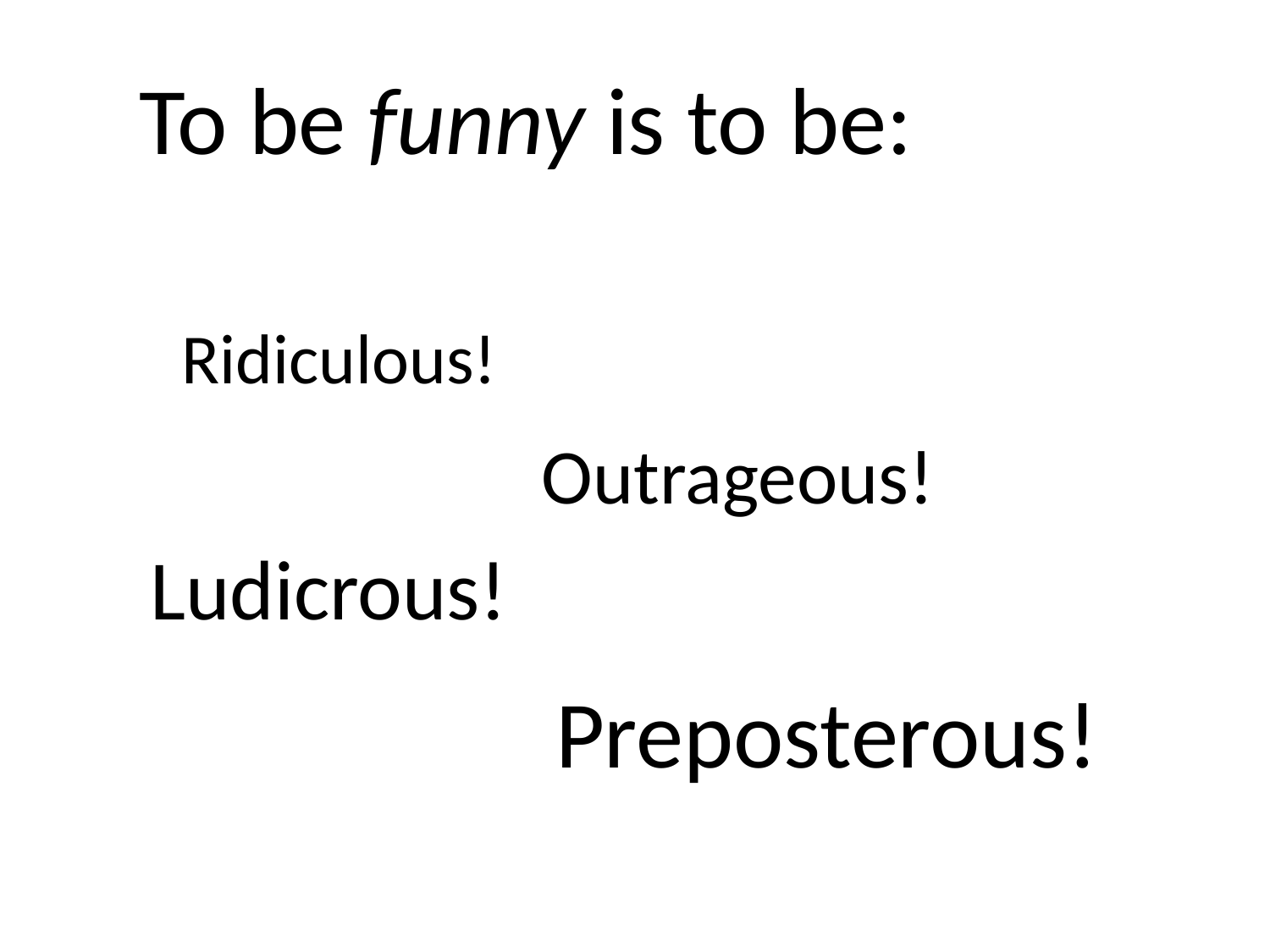

To be funny is to be:
Ridiculous!
Outrageous!
Ludicrous!
Preposterous!